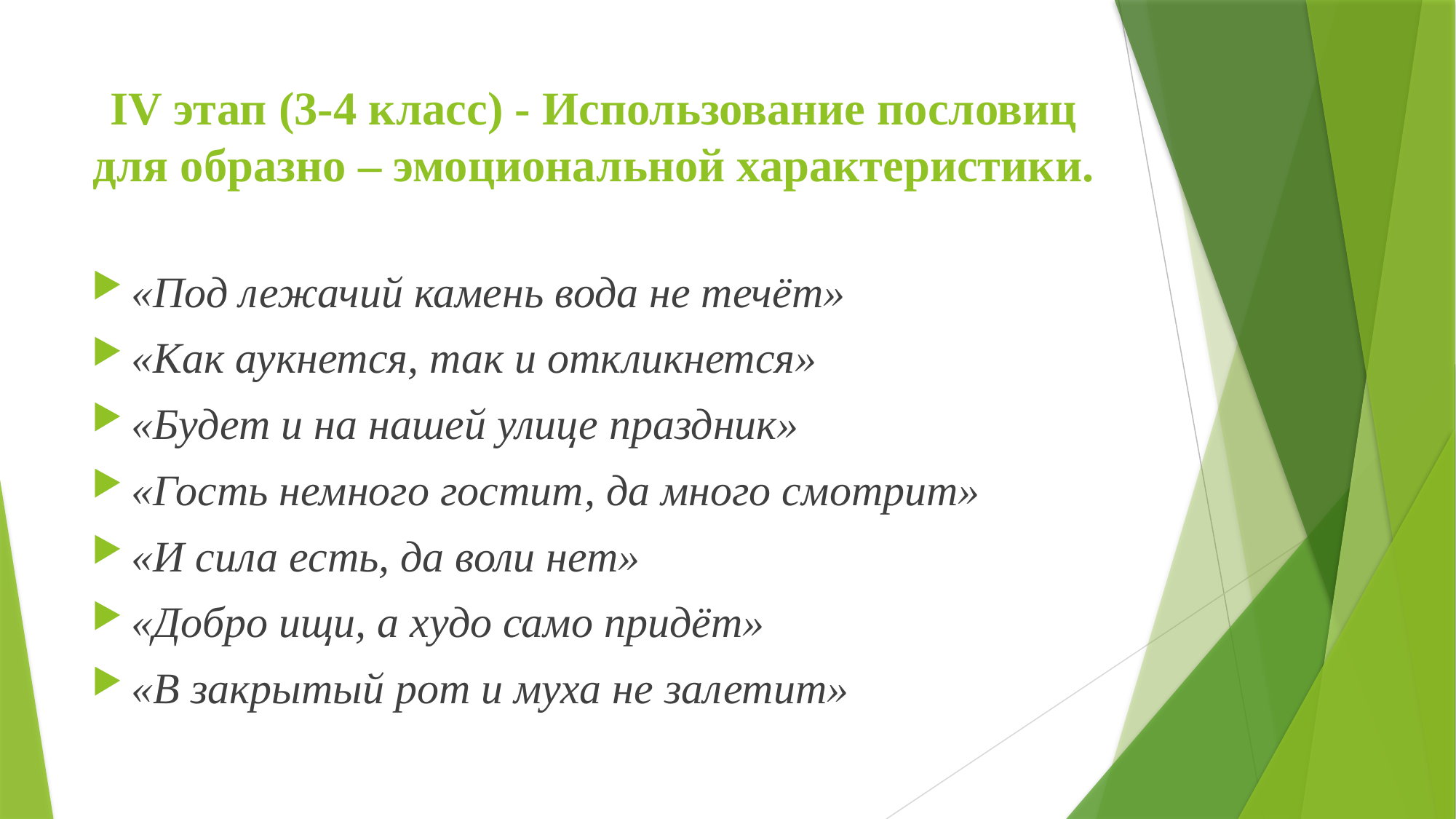

# IV этап (3-4 класс) - Использование пословиц для образно – эмоциональной характеристики.
«Под лежачий камень вода не течёт»
«Как аукнется, так и откликнется»
«Будет и на нашей улице праздник»
«Гость немного гостит, да много смотрит»
«И сила есть, да воли нет»
«Добро ищи, а худо само придёт»
«В закрытый рот и муха не залетит»